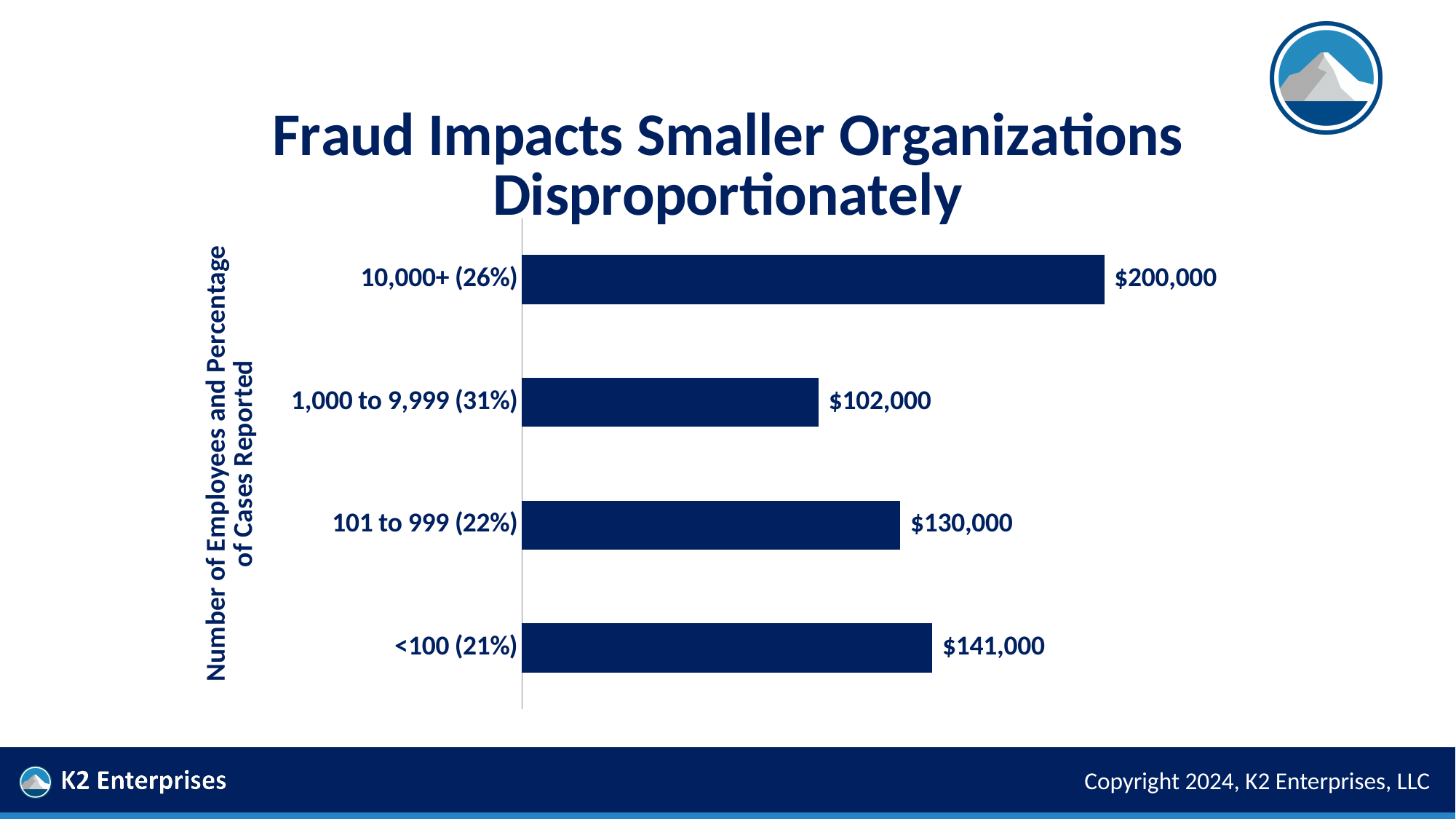

### Chart: Fraud Impacts Smaller Organizations Disproportionately

| Category | Series 1 |
|---|---|
| <100 (21%) | 141000.0 |
| 101 to 999 (22%) | 130000.0 |
| 1,000 to 9,999 (31%) | 102000.0 |
| 10,000+ (26%) | 200000.0 |